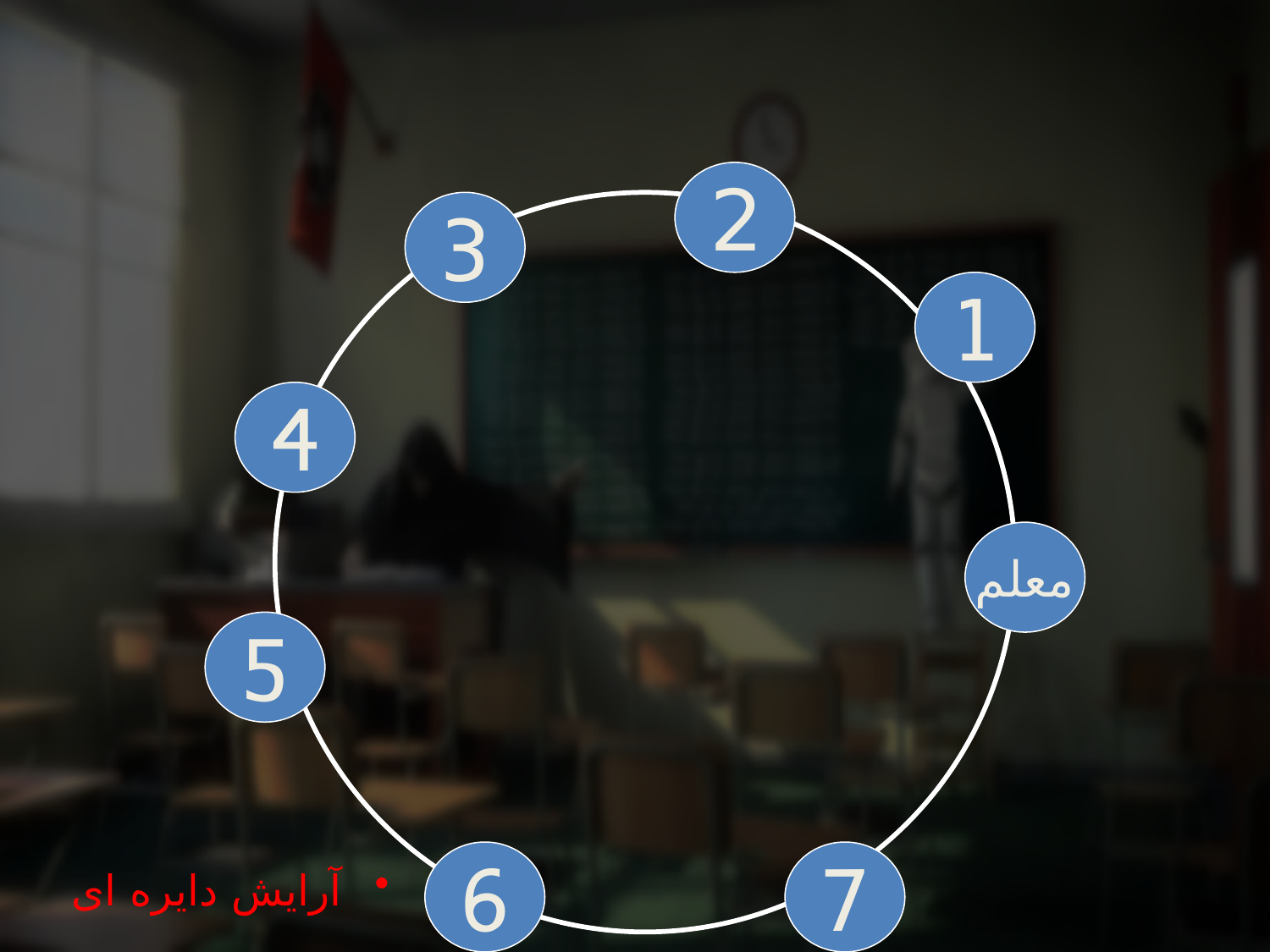

2

3
1
4
معلم
5
6
7
آرایش دایره ای
.